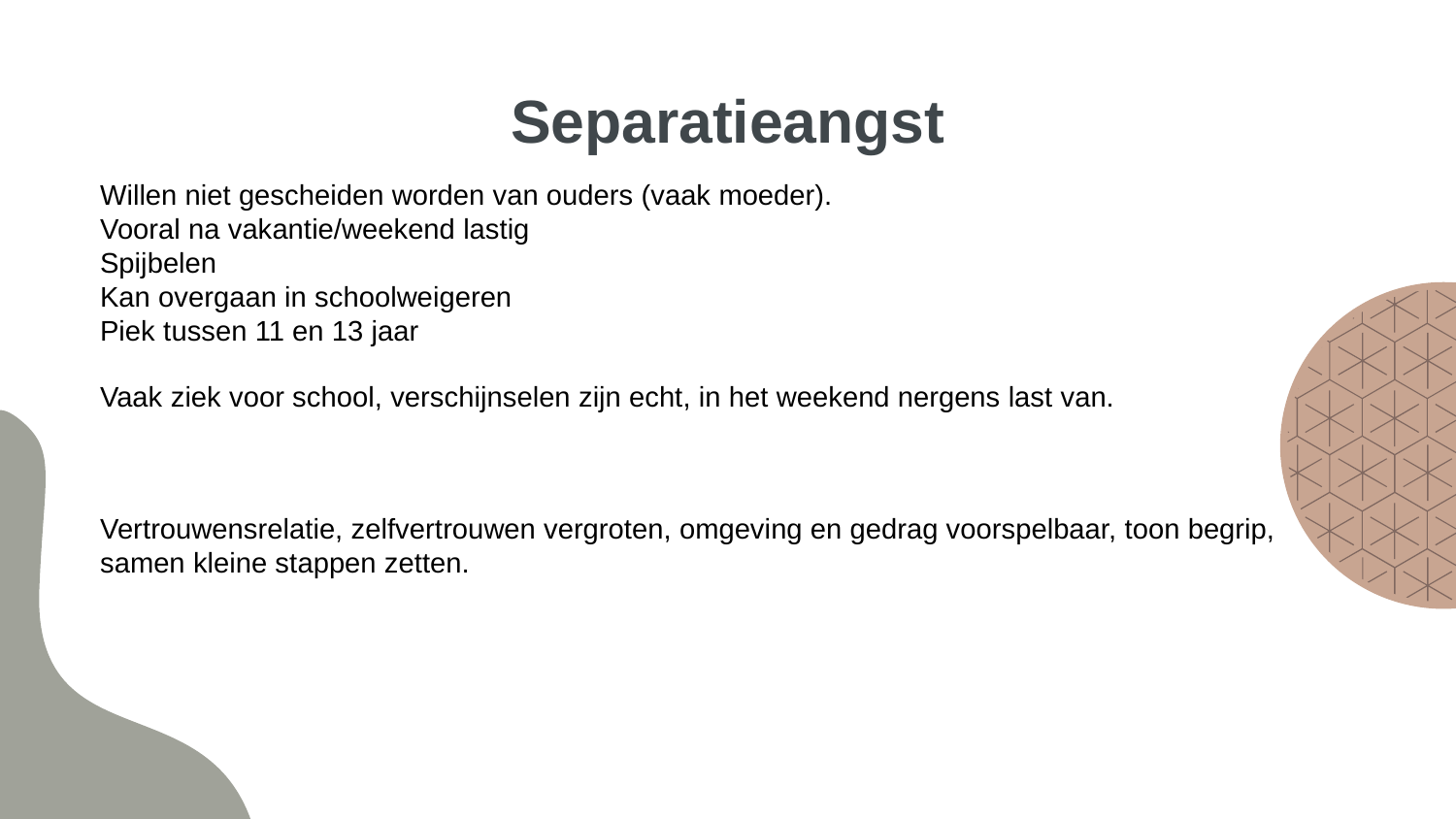

# Separatieangst
Willen niet gescheiden worden van ouders (vaak moeder).
Vooral na vakantie/weekend lastig
Spijbelen
Kan overgaan in schoolweigeren
Piek tussen 11 en 13 jaar
Vaak ziek voor school, verschijnselen zijn echt, in het weekend nergens last van.

Vertrouwensrelatie, zelfvertrouwen vergroten, omgeving en gedrag voorspelbaar, toon begrip, samen kleine stappen zetten.